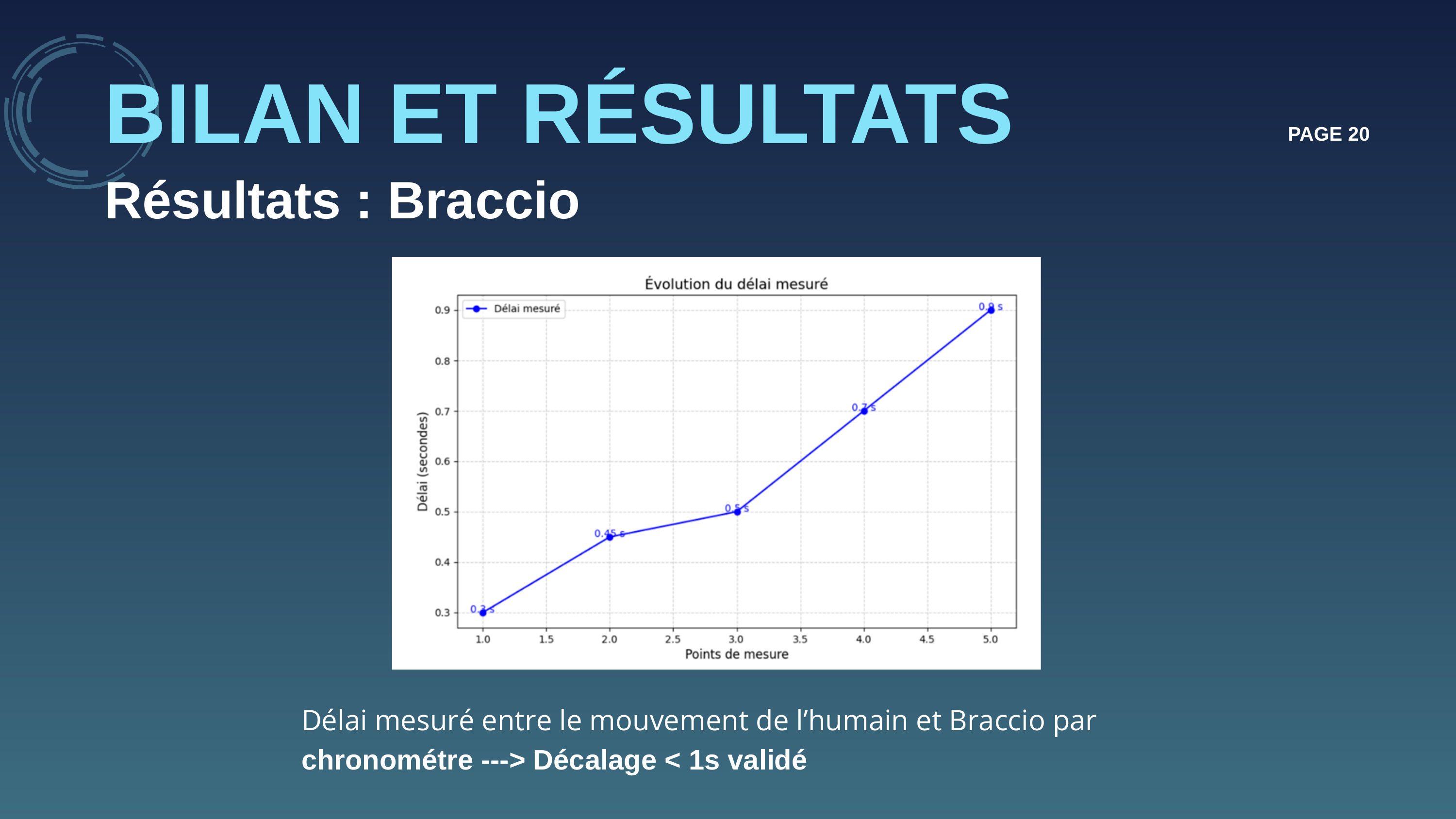

BILAN ET RÉSULTATS
PAGE 20
Résultats : Braccio

Délai mesuré entre le mouvement de l’humain et Braccio par chronométre ---> Décalage < 1s validé